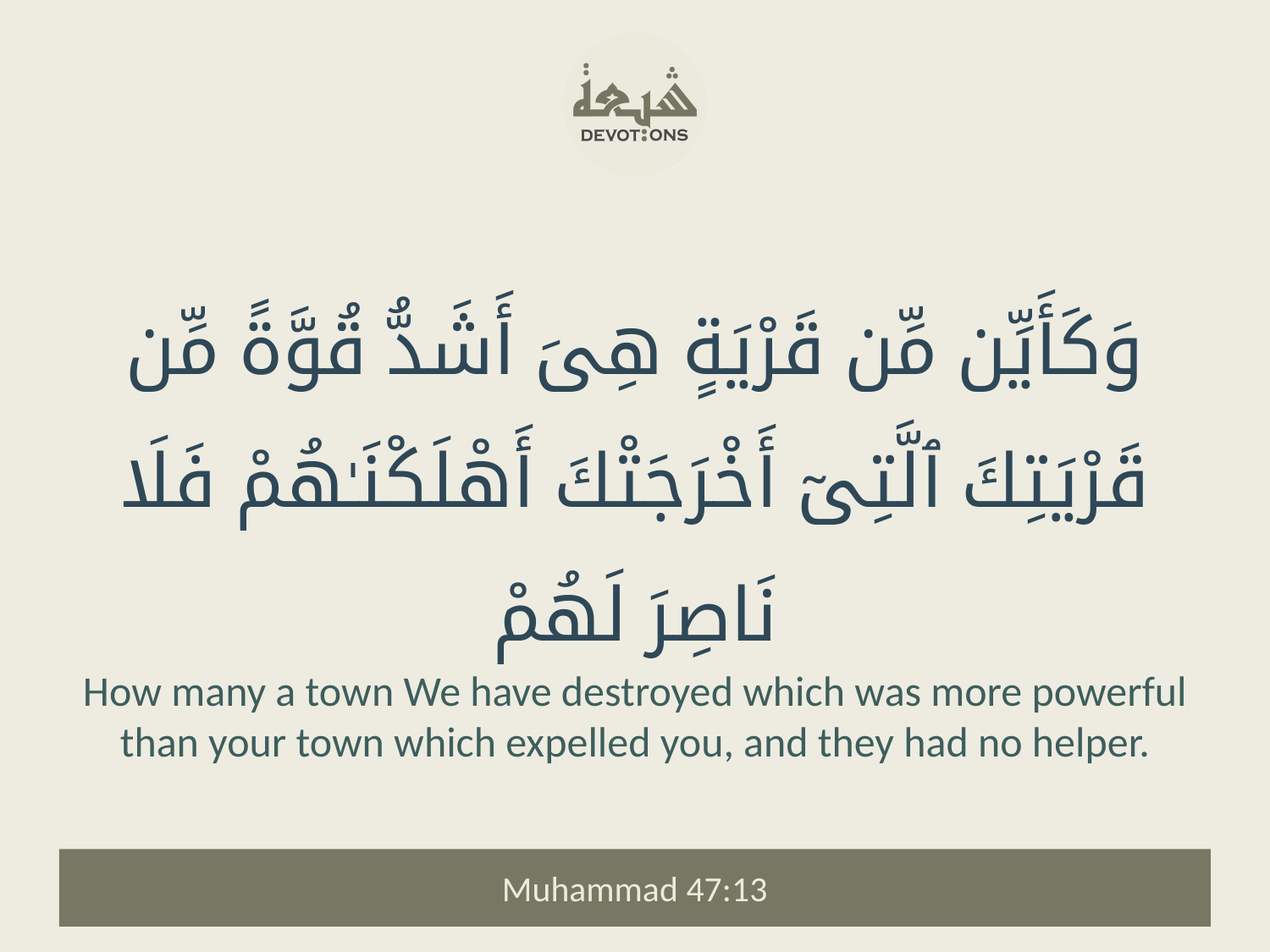

وَكَأَيِّن مِّن قَرْيَةٍ هِىَ أَشَدُّ قُوَّةً مِّن قَرْيَتِكَ ٱلَّتِىٓ أَخْرَجَتْكَ أَهْلَكْنَـٰهُمْ فَلَا نَاصِرَ لَهُمْ
How many a town We have destroyed which was more powerful than your town which expelled you, and they had no helper.
Muhammad 47:13